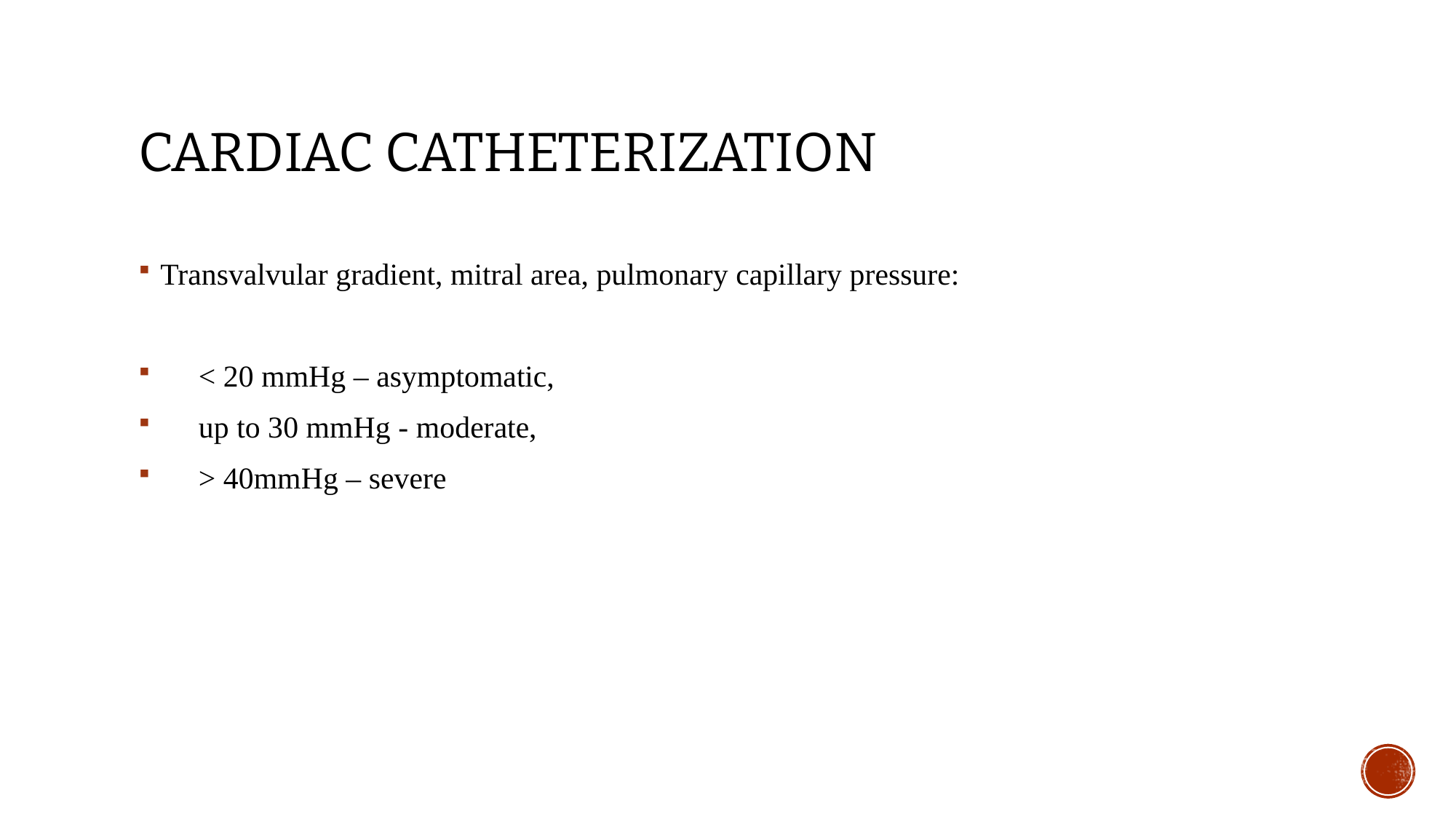

# Cardiac catheterization
Transvalvular gradient, mitral area, pulmonary capillary pressure:

     < 20 mmHg – asymptomatic,
     up to 30 mmHg - moderate,
     > 40mmHg – severe